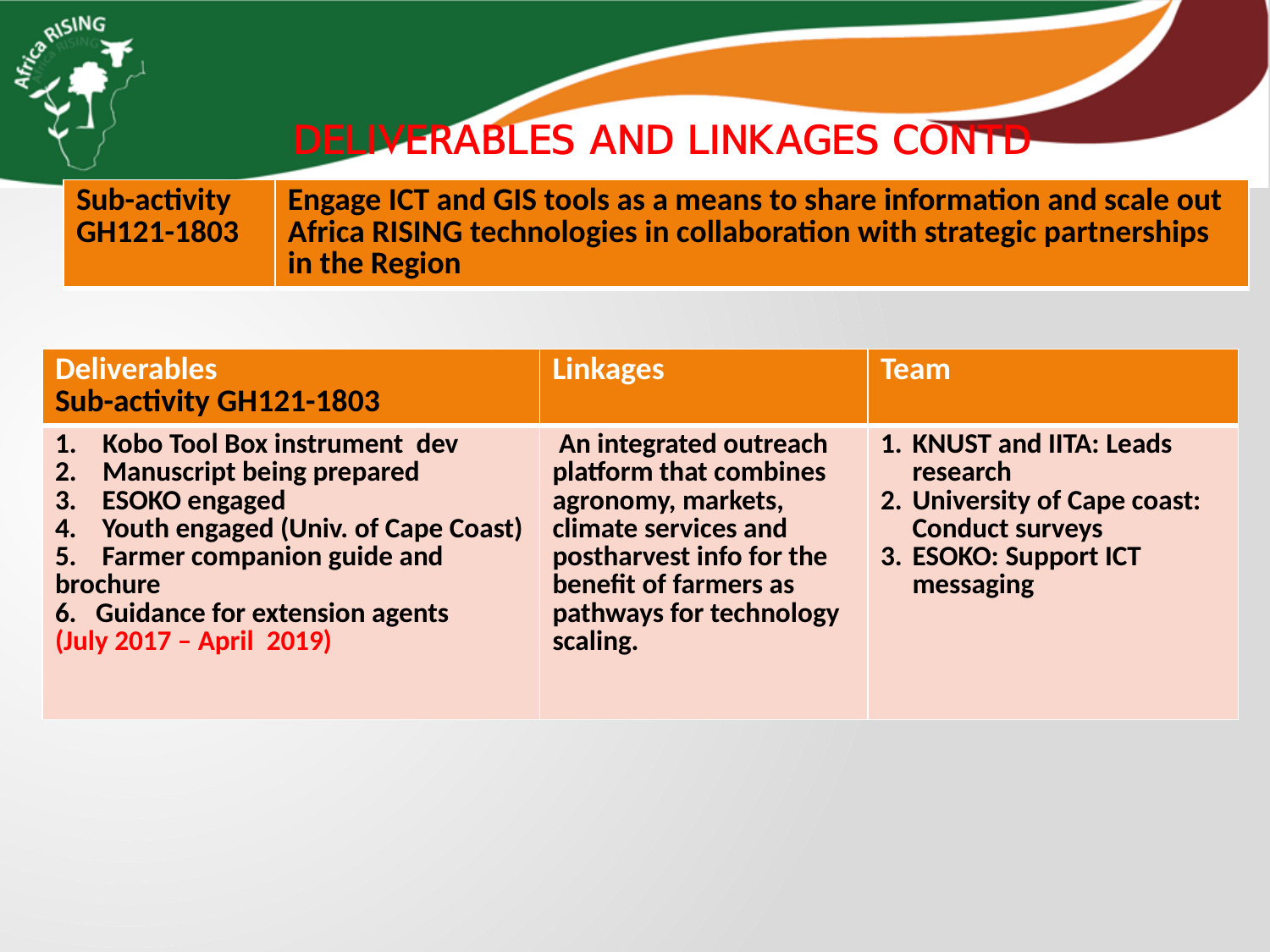

DELIVERABLES AND LINKAGES CONTD
| Sub-activity GH121-1803 | Engage ICT and GIS tools as a means to share information and scale out Africa RISING technologies in collaboration with strategic partnerships in the Region |
| --- | --- |
| Deliverables Sub-activity GH121-1803 | Linkages | Team |
| --- | --- | --- |
| Kobo Tool Box instrument dev Manuscript being prepared 3. ESOKO engaged 4. Youth engaged (Univ. of Cape Coast) 5. Farmer companion guide and brochure 6. Guidance for extension agents (July 2017 – April 2019) | An integrated outreach platform that combines agronomy, markets, climate services and postharvest info for the benefit of farmers as pathways for technology scaling. | KNUST and IITA: Leads research University of Cape coast: Conduct surveys ESOKO: Support ICT messaging |